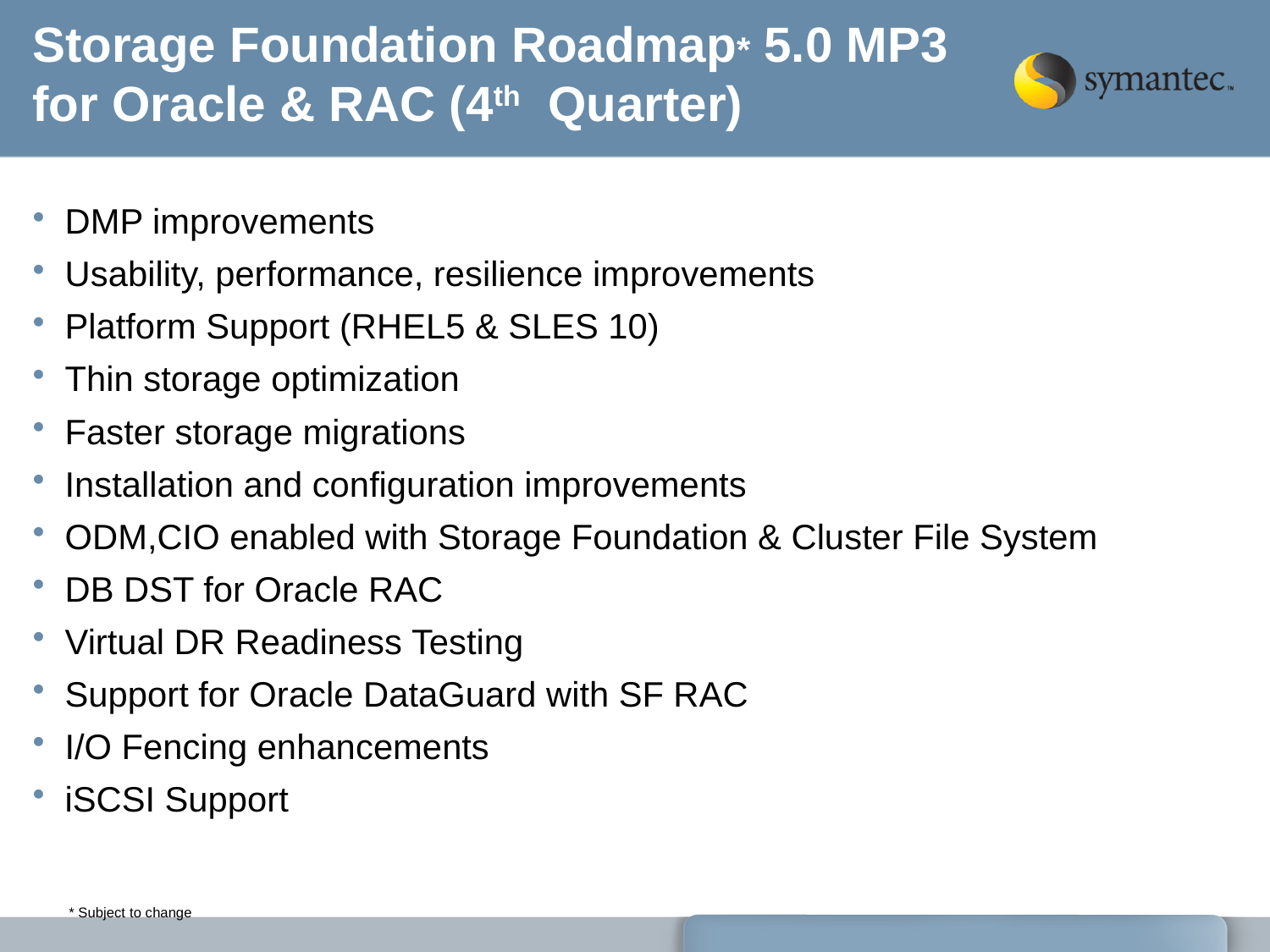

# Storage Foundation Roadmap* 5.0 MP3 for Oracle & RAC (4th  Quarter)
DMP improvements
Usability, performance, resilience improvements
Platform Support (RHEL5 & SLES 10)
Thin storage optimization
Faster storage migrations
Installation and configuration improvements
ODM,CIO enabled with Storage Foundation & Cluster File System
DB DST for Oracle RAC
Virtual DR Readiness Testing
Support for Oracle DataGuard with SF RAC
I/O Fencing enhancements
iSCSI Support
* Subject to change